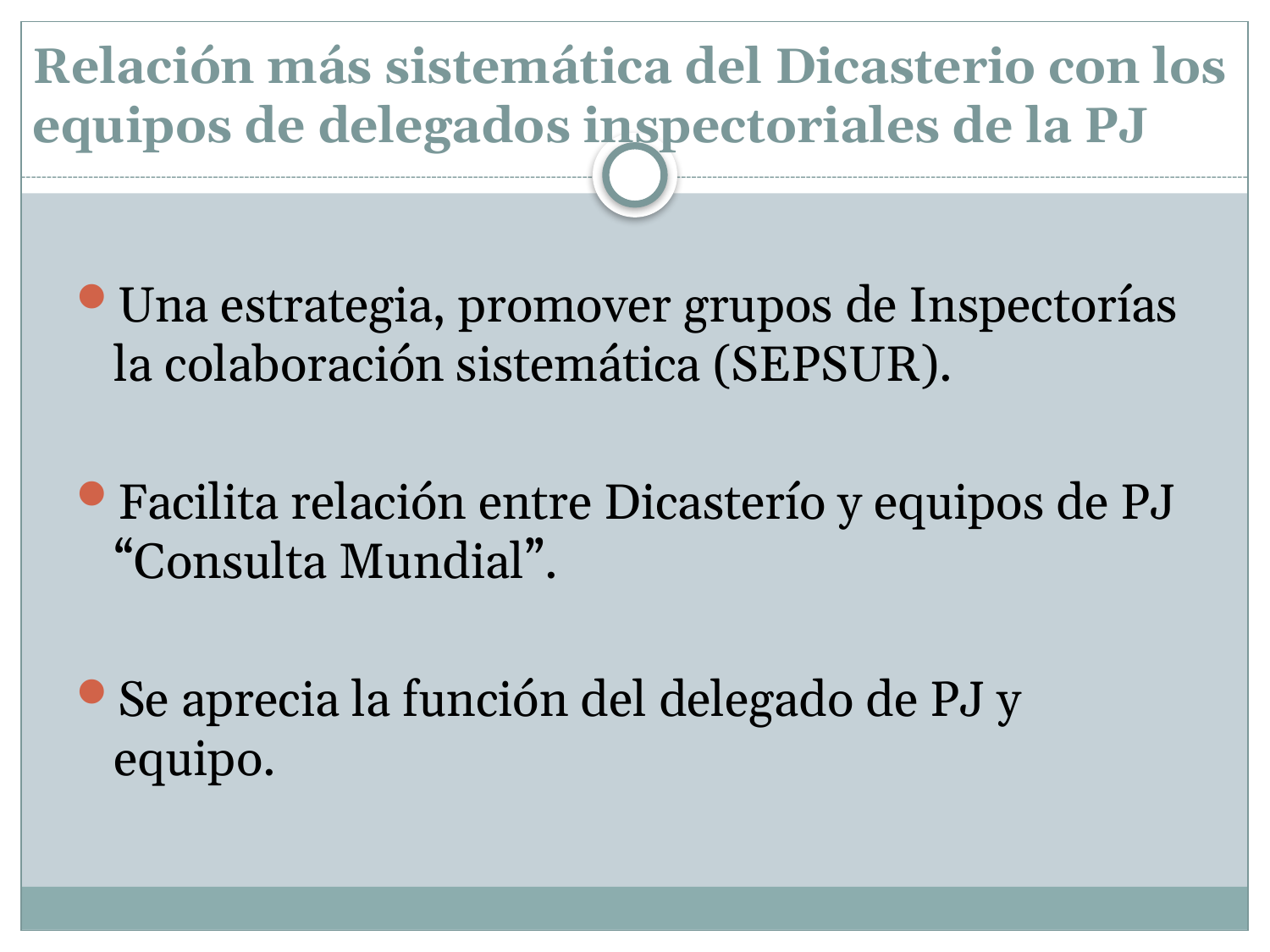

# Relación más sistemática del Dicasterio con los equipos de delegados inspectoriales de la PJ
Una estrategia, promover grupos de Inspectorías la colaboración sistemática (SEPSUR).

Facilita relación entre Dicasterío y equipos de PJ “Consulta Mundial”.

Se aprecia la función del delegado de PJ y equipo.